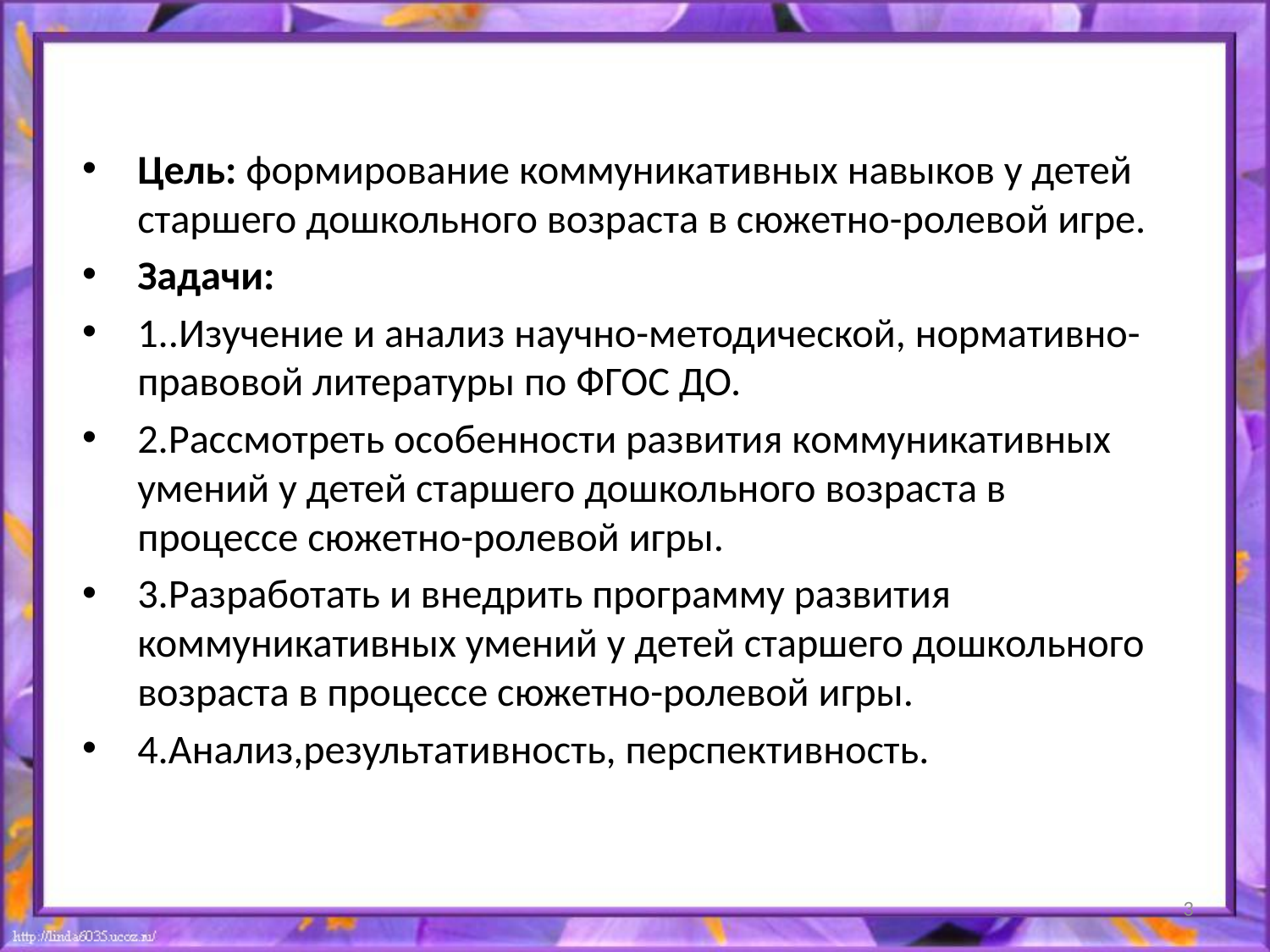

Цель: формирование коммуникативных навыков у детей старшего дошкольного возраста в сюжетно-ролевой игре.
Задачи:
1..Изучение и анализ научно-методической, нормативно-правовой литературы по ФГОС ДО.
2.Рассмотреть особенности развития коммуникативных умений у детей старшего дошкольного возраста в процессе сюжетно-ролевой игры.
3.Разработать и внедрить программу развития коммуникативных умений у детей старшего дошкольного возраста в процессе сюжетно-ролевой игры.
4.Анализ,результативность, перспективность.

3